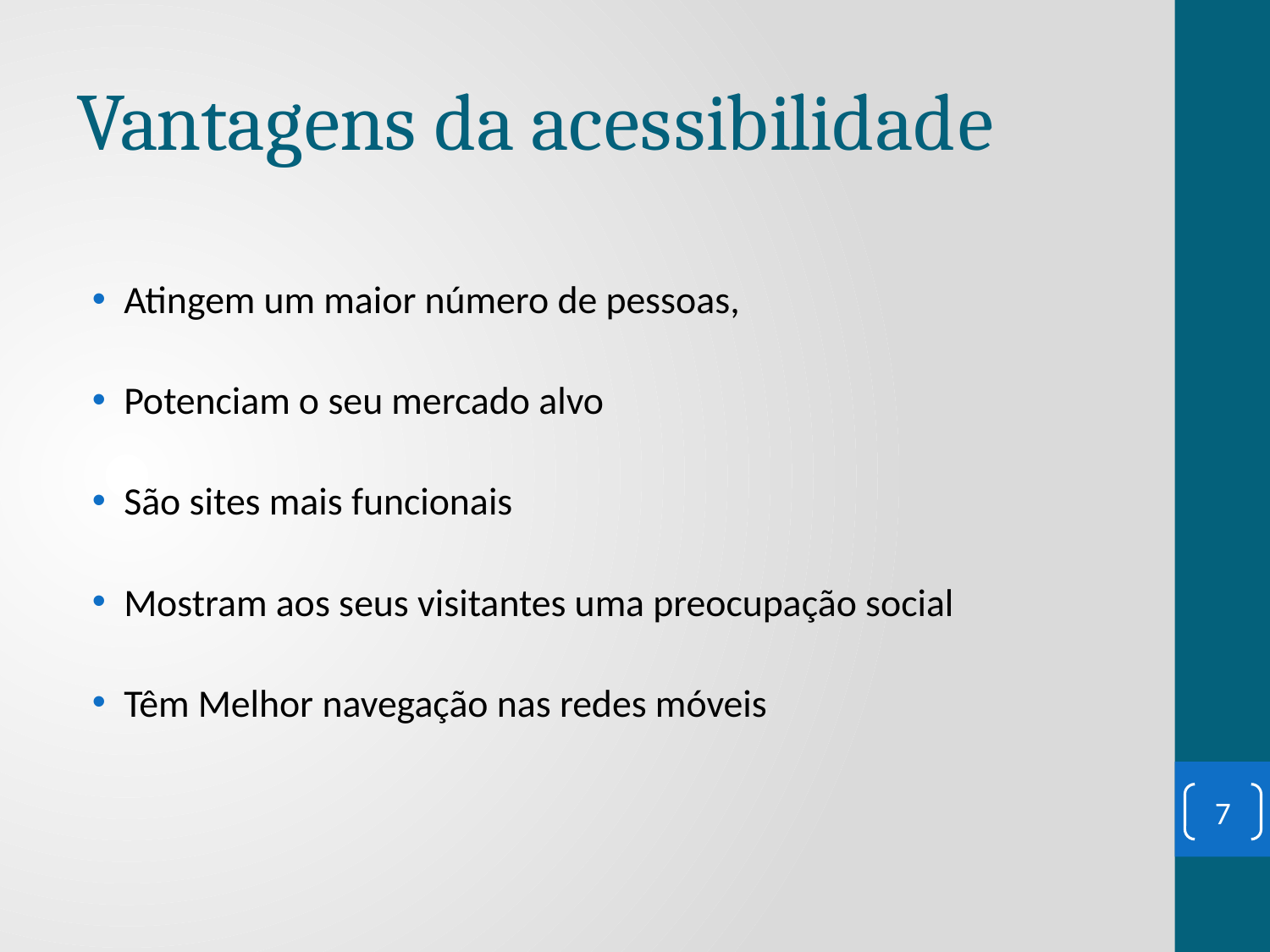

# Vantagens da acessibilidade
Atingem um maior número de pessoas,
Potenciam o seu mercado alvo
São sites mais funcionais
Mostram aos seus visitantes uma preocupação social
Têm Melhor navegação nas redes móveis
7